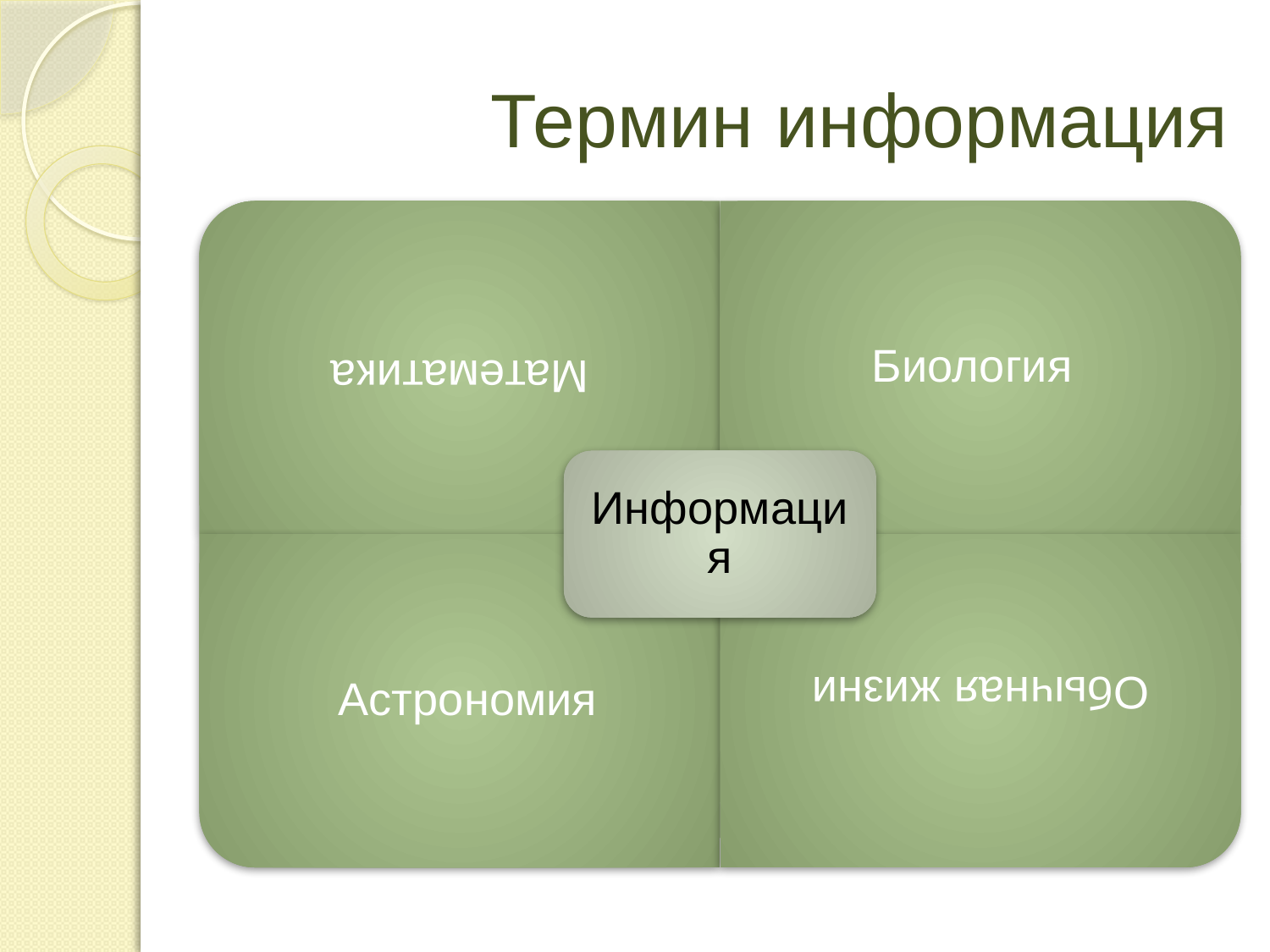

# Термин информация
Математика
Биология
Астрономия
Обычная жизни
Информация